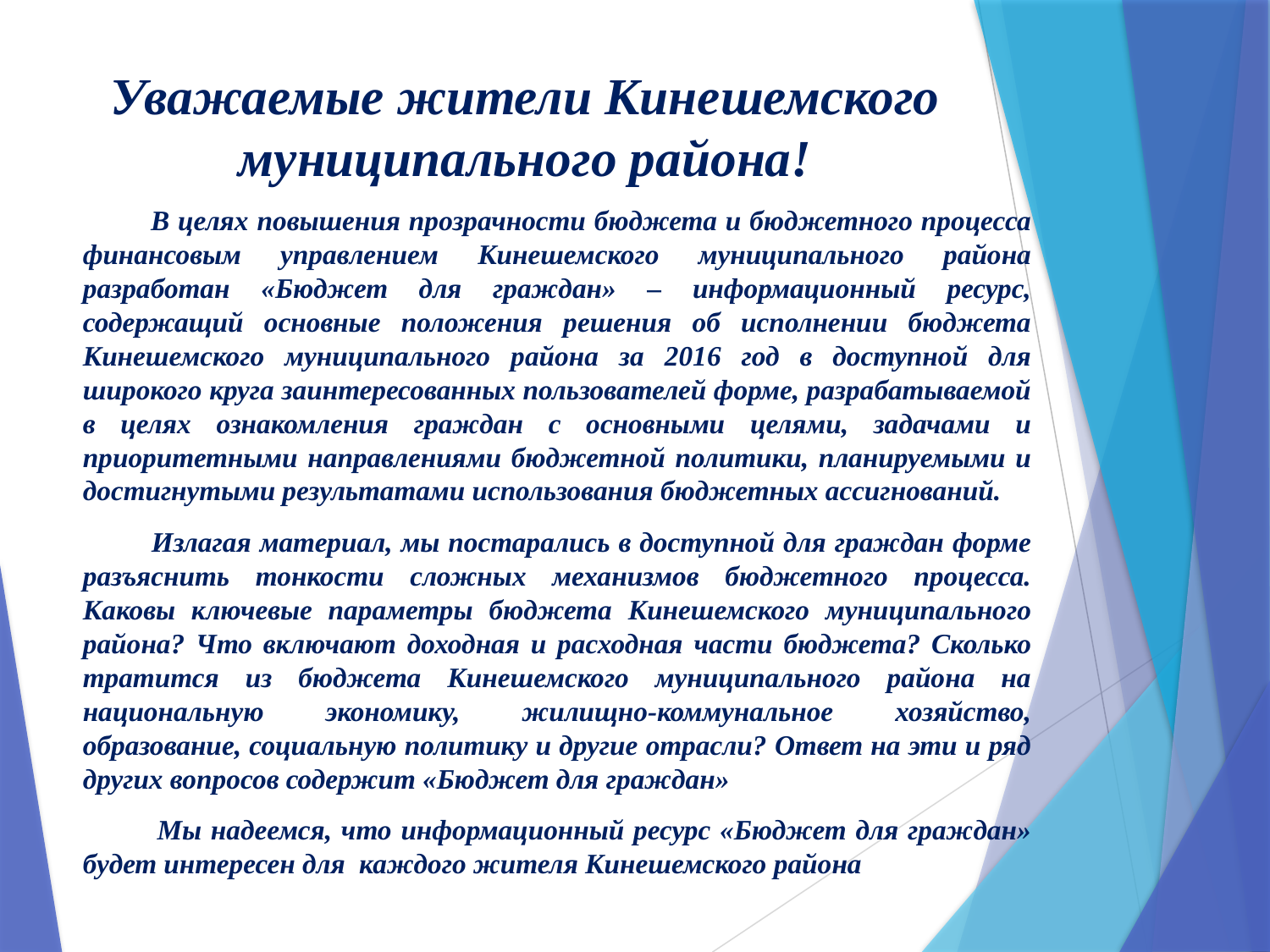

# Уважаемые жители Кинешемского муниципального района!
        В целях повышения прозрачности бюджета и бюджетного процесса финансовым управлением Кинешемского муниципального района разработан «Бюджет для граждан» – информационный ресурс, содержащий основные положения решения об исполнении бюджета Кинешемского муниципального района за 2016 год в доступной для широкого круга заинтересованных пользователей форме, разрабатываемой в целях ознакомления граждан с основными целями, задачами и приоритетными направлениями бюджетной политики, планируемыми и достигнутыми результатами использования бюджетных ассигнований.
        Излагая материал, мы постарались в доступной для граждан форме разъяснить тонкости сложных механизмов бюджетного процесса. Каковы ключевые параметры бюджета Кинешемского муниципального района? Что включают доходная и расходная части бюджета? Сколько тратится из бюджета Кинешемского муниципального района на национальную экономику, жилищно-коммунальное хозяйство, образование, социальную политику и другие отрасли? Ответ на эти и ряд других вопросов содержит «Бюджет для граждан»
        Мы надеемся, что информационный ресурс «Бюджет для граждан» будет интересен для  каждого жителя Кинешемского района